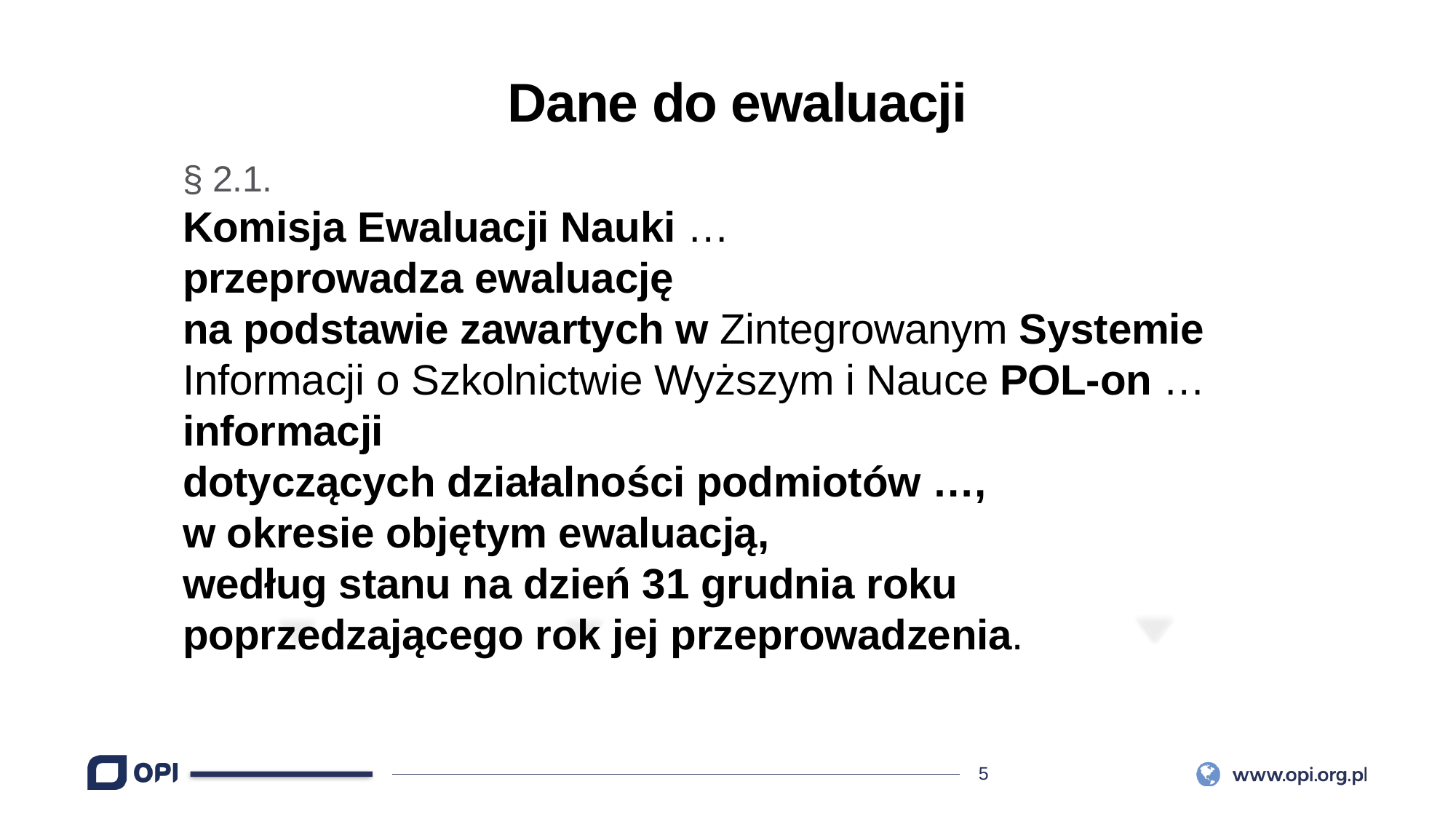

Dane do ewaluacji
§ 2.1.
Komisja Ewaluacji Nauki …
przeprowadza ewaluację
na podstawie zawartych w Zintegrowanym Systemie Informacji o Szkolnictwie Wyższym i Nauce POL-on …
informacji
dotyczących działalności podmiotów …,
w okresie objętym ewaluacją,
według stanu na dzień 31 grudnia roku poprzedzającego rok jej przeprowadzenia.
01
02
03

INFOGRAPHIC
INFOGRAPHIC